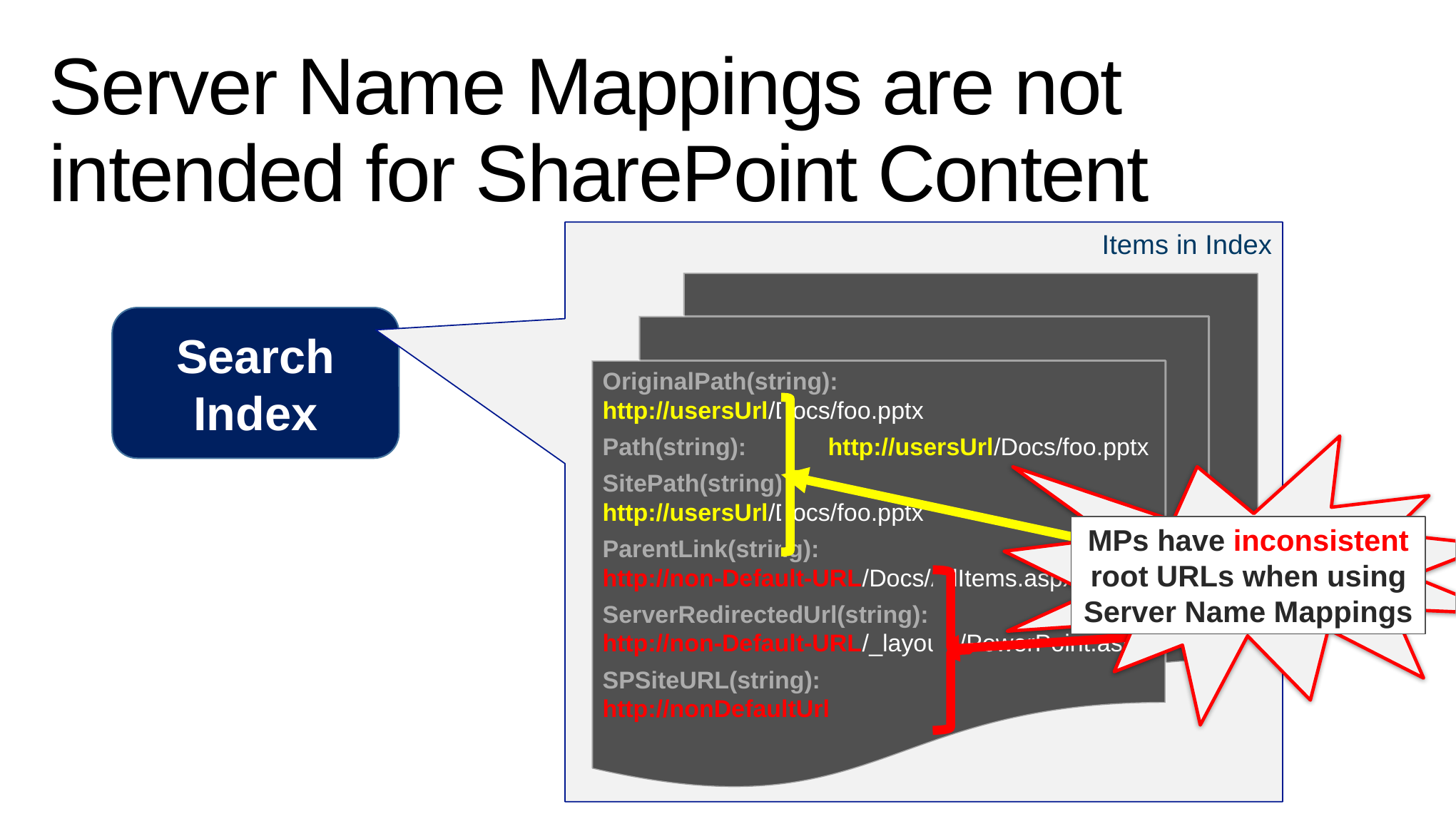

# Server Name Mappings are not intended for SharePoint Content
Items in Index
Search Index
OriginalPath(string): http://usersUrl/Docs/foo.pptx

Path(string):            http://usersUrl/Docs/foo.pptx

SitePath(string):       http://usersUrl/Docs/foo.pptx

ParentLink(string): http://nonDefaultURL/Docs/AllItems.aspx

ServerRedirectedUrl(string):
http://nonDefaultURL/_layouts/PowerPoint.aspx

SPSiteURL(string):
http://nonDefaultUrl
OriginalPath(string): http://usersUrl/Docs/foo.pptx

Path(string):            http://usersUrl/Docs/foo.pptx

SitePath(string):       http://usersUrl/Docs/foo.pptx

ParentLink(string):                                          http://non-Default-URL/Docs/AllItems.aspx

ServerRedirectedUrl(string):
http://non-Default-URL/_layouts/PowerPoint.aspx

SPSiteURL(string):
http://nonDefaultUrl

MPs have inconsistent root URLs when using Server Name Mappings